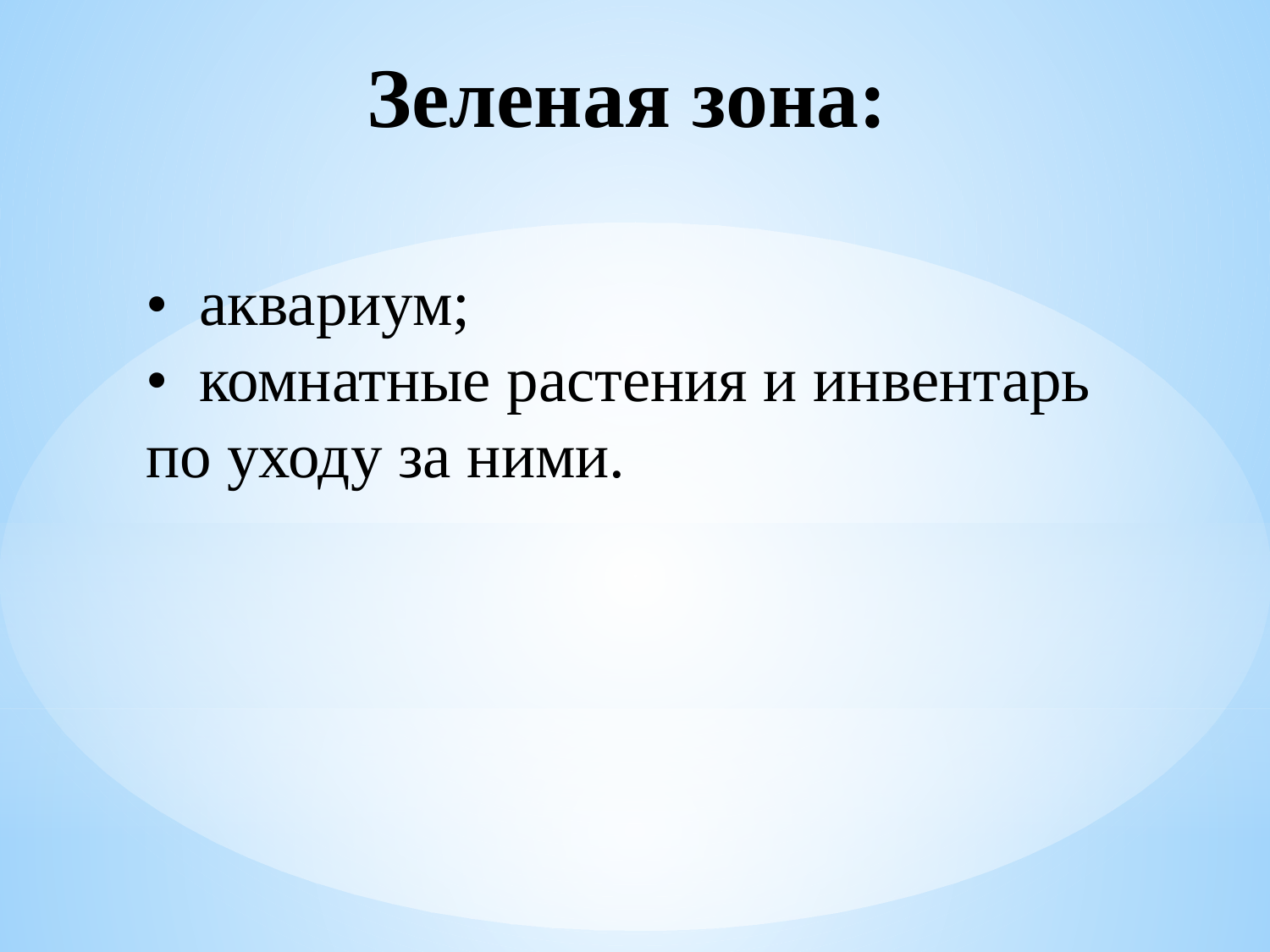

# Зеленая зона:
•  аквариум;
•  комнатные растения и инвентарь по уходу за ними.